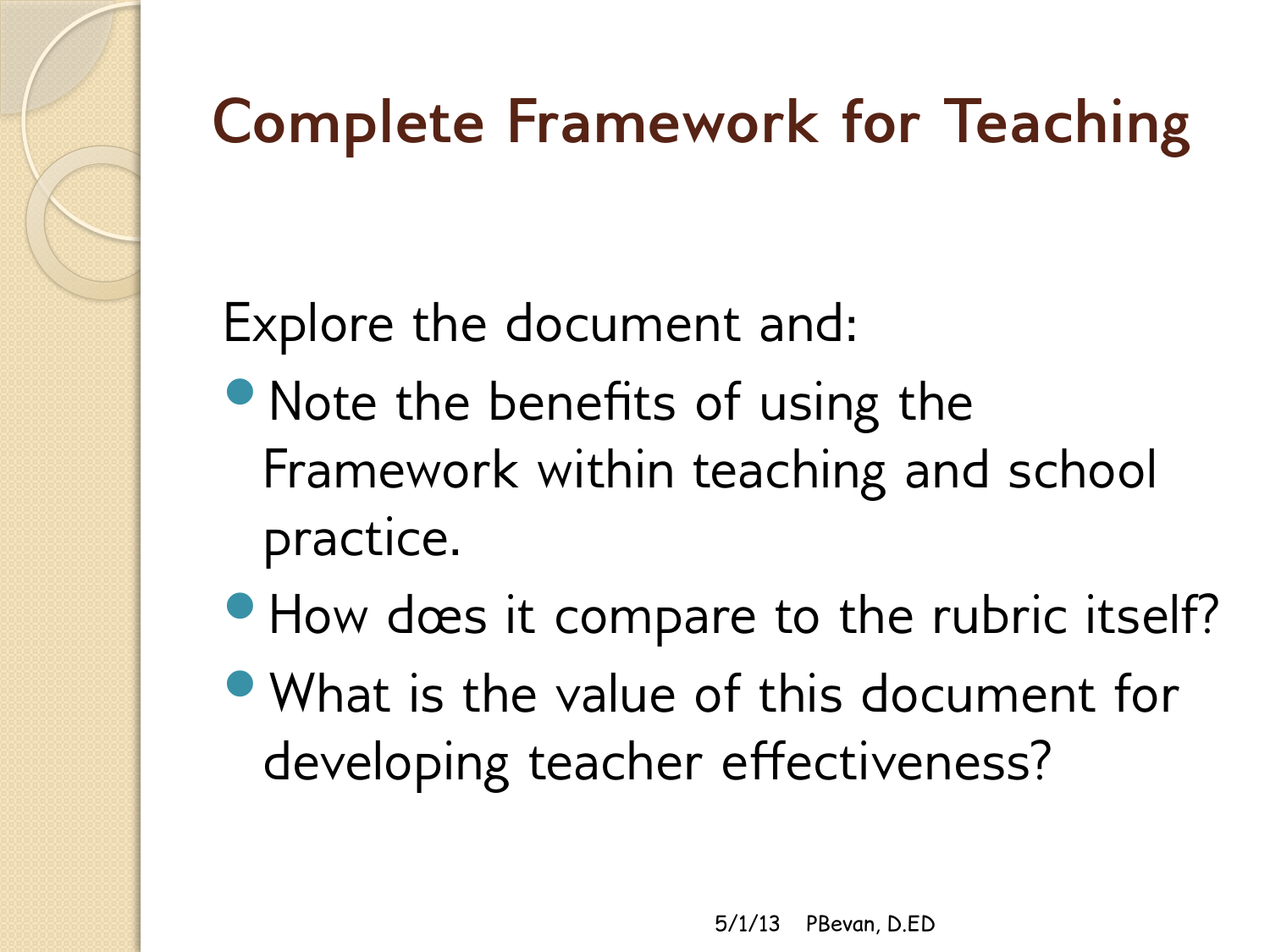

# Complete Framework for Teaching

Explore the document and:
Note the benefits of using the Framework within teaching and school practice.
How does it compare to the rubric itself?
What is the value of this document for developing teacher effectiveness?
5/1/13
PBevan, D.ED